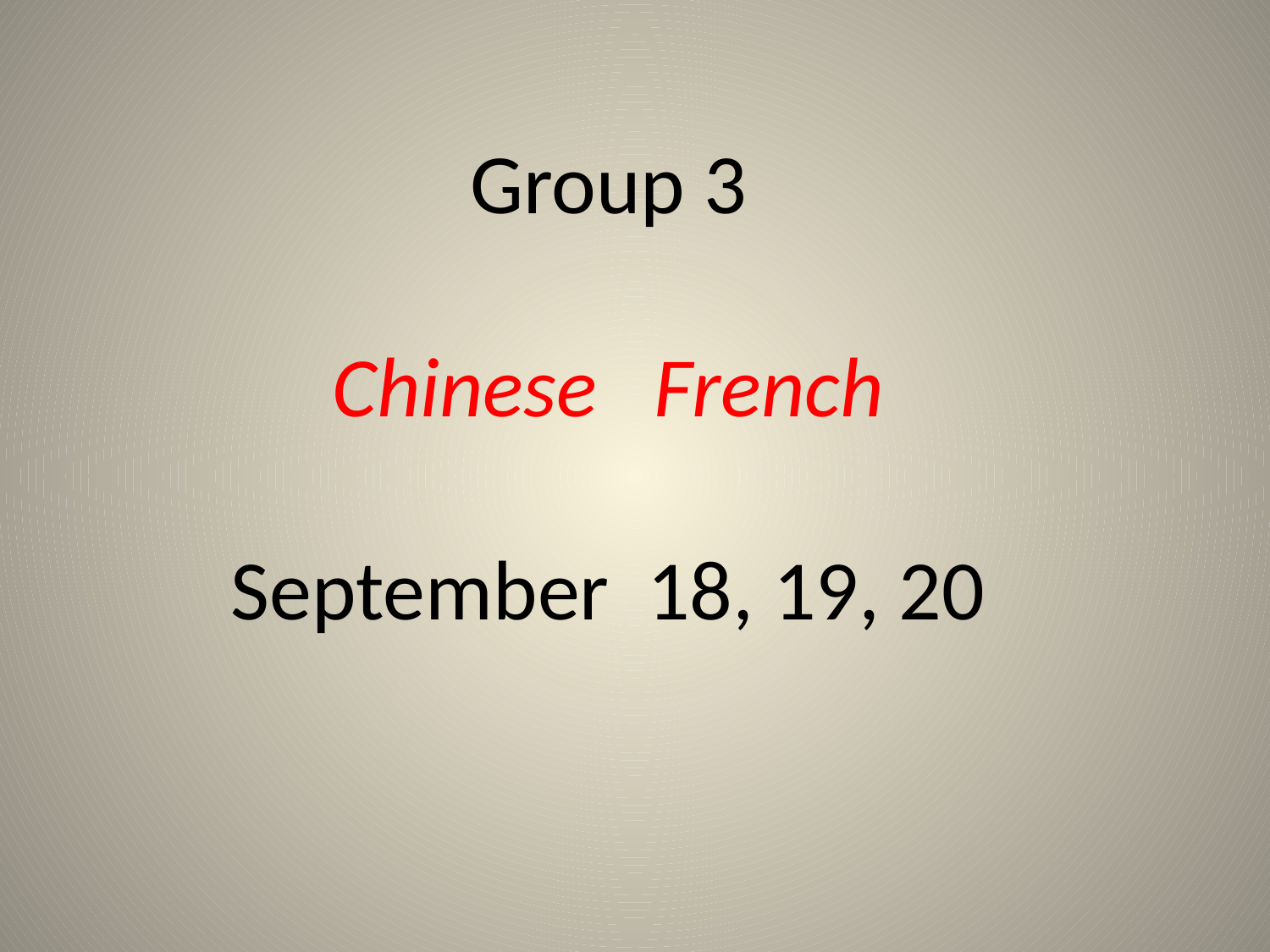

Group 3

Chinese   French

September  18, 19, 20